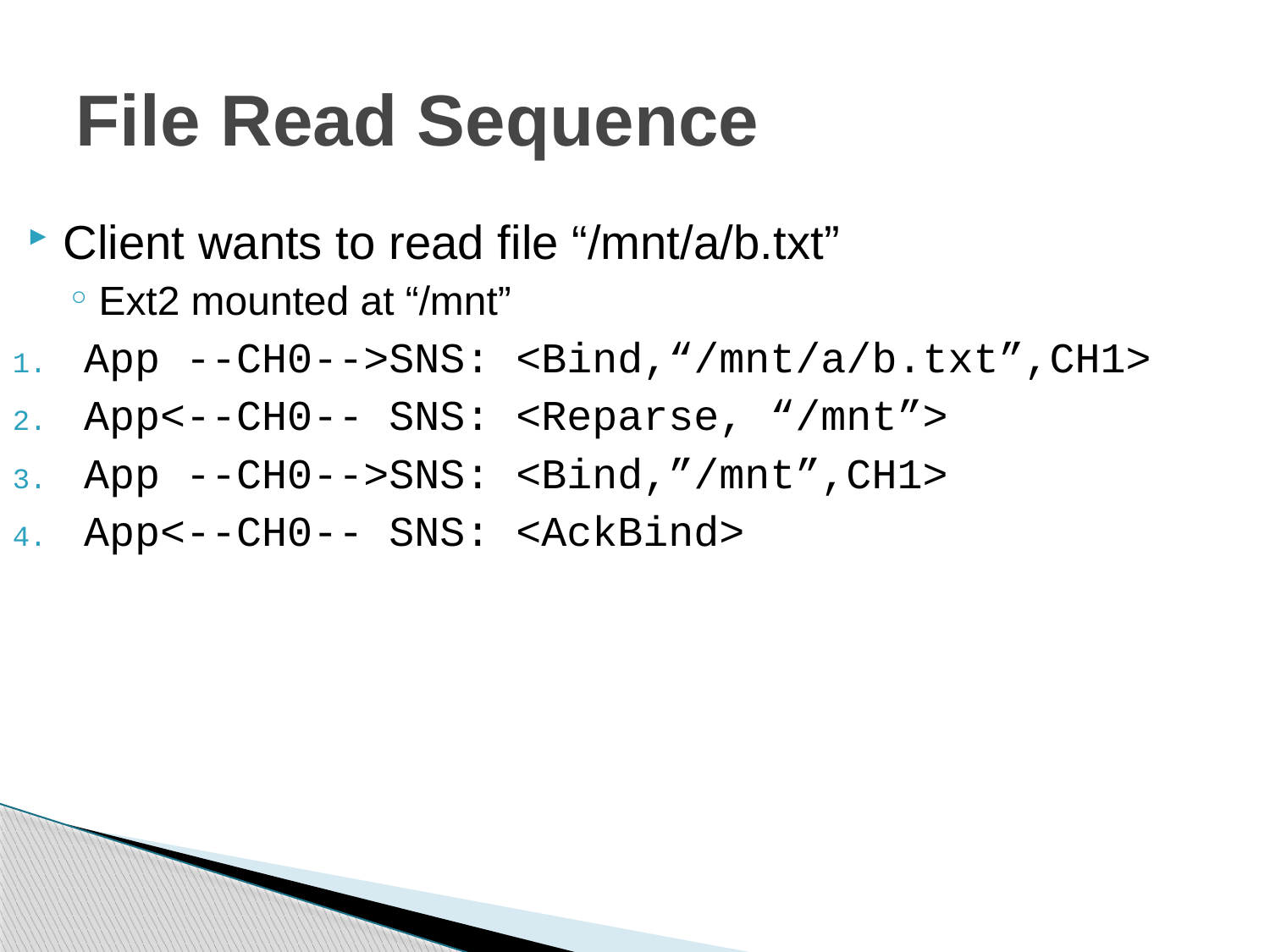

# File Read Sequence
Client wants to read file “/mnt/a/b.txt”
Ext2 mounted at “/mnt”
App --CH0-->SNS: <Bind,“/mnt/a/b.txt”,CH1>
App<--CH0-- SNS: <Reparse, “/mnt”>
App --CH0-->SNS: <Bind,”/mnt”,CH1>
App<--CH0-- SNS: <AckBind>